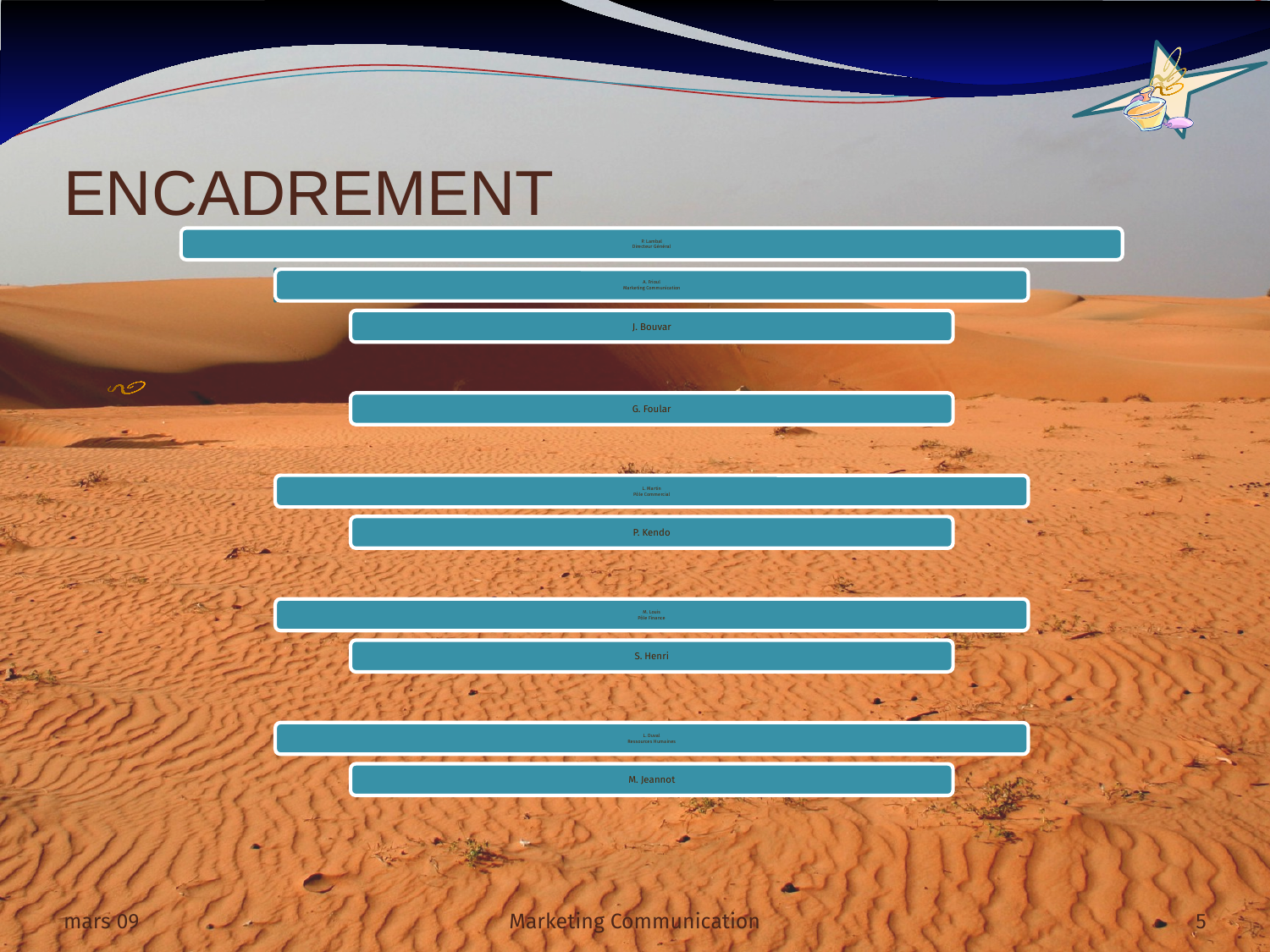

# Encadrement
P. Lambal
Directeur Général
A. Frioul
Marketing Communication
L. Martin
Pôle Commercial
M. Louis
Pôle Finance
L. Duval
Ressources Humaines
J. Bouvar
G. Foular
P. Kendo
M. Jeannot
S. Henri
mars 09
Marketing Communication
5